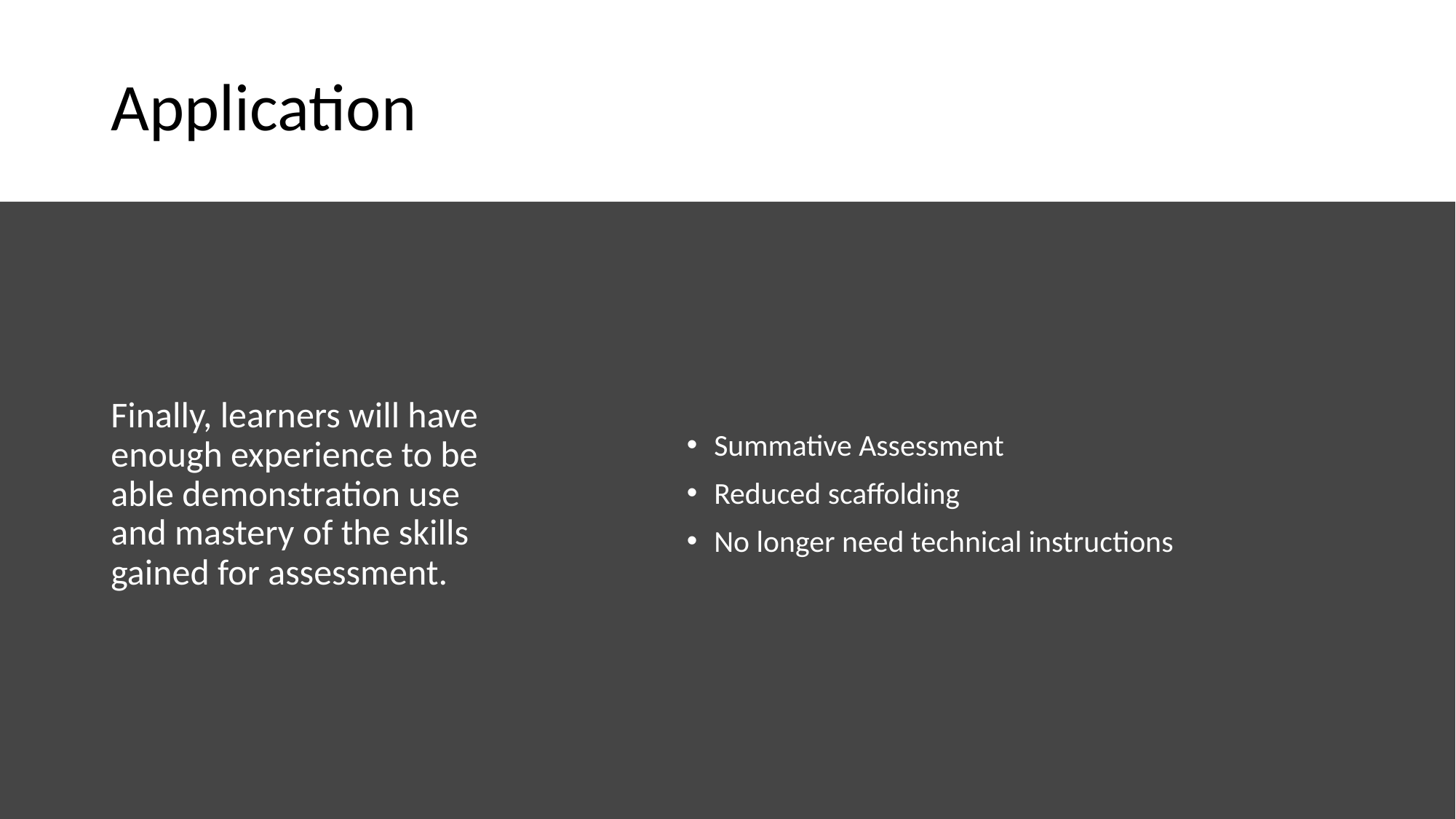

# Application

Finally, learners will have enough experience to be able demonstration use and mastery of the skills gained for assessment.
Summative Assessment
Reduced scaffolding
No longer need technical instructions